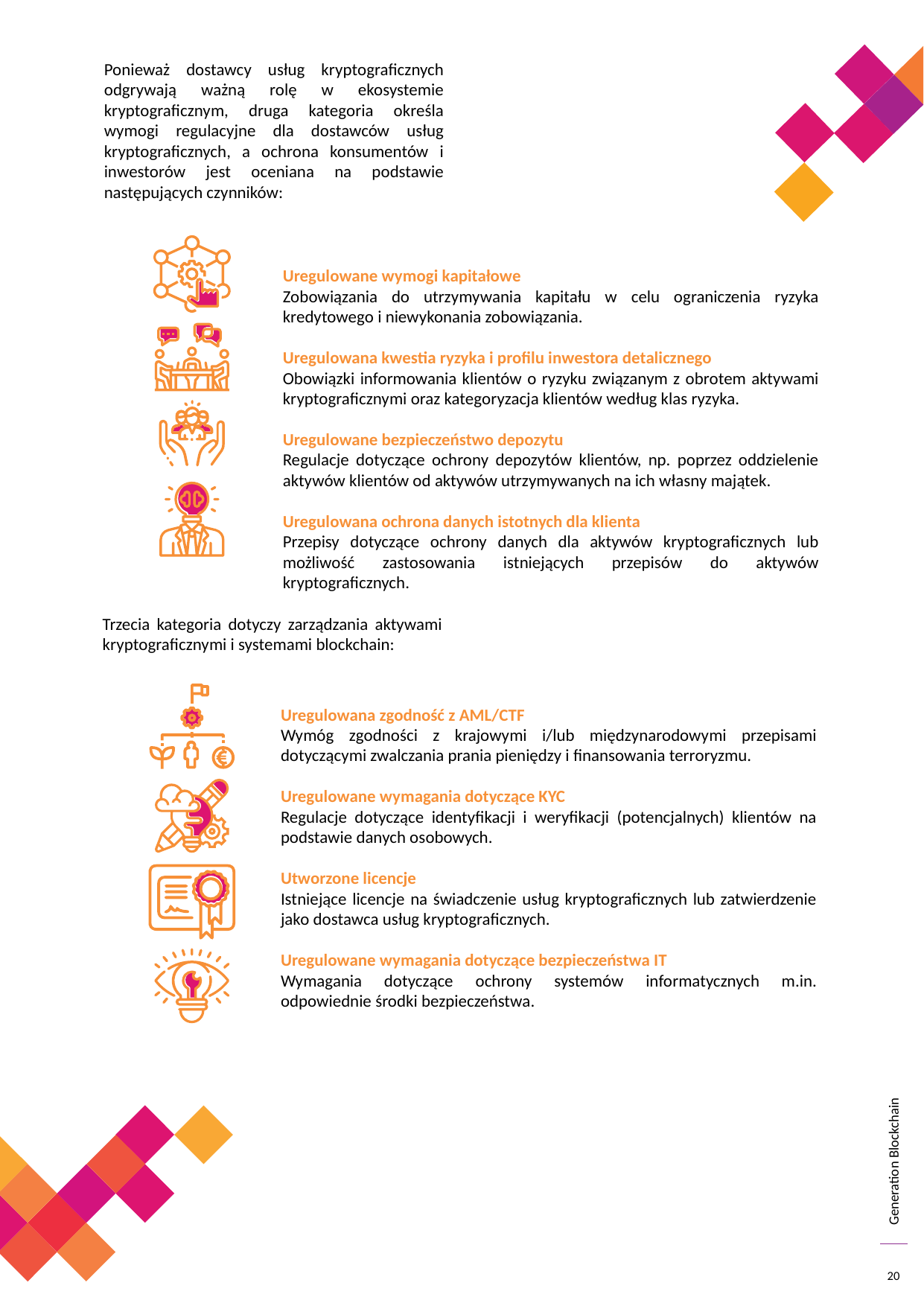

Ponieważ dostawcy usług kryptograficznych odgrywają ważną rolę w ekosystemie kryptograficznym, druga kategoria określa wymogi regulacyjne dla dostawców usług kryptograficznych, a ochrona konsumentów i inwestorów jest oceniana na podstawie następujących czynników:

Uregulowane wymogi kapitałowe
Zobowiązania do utrzymywania kapitału w celu ograniczenia ryzyka kredytowego i niewykonania zobowiązania.

Uregulowana kwestia ryzyka i profilu inwestora detalicznego
Obowiązki informowania klientów o ryzyku związanym z obrotem aktywami kryptograficznymi oraz kategoryzacja klientów według klas ryzyka.

Uregulowane bezpieczeństwo depozytu
Regulacje dotyczące ochrony depozytów klientów, np. poprzez oddzielenie aktywów klientów od aktywów utrzymywanych na ich własny majątek.

Uregulowana ochrona danych istotnych dla klienta
Przepisy dotyczące ochrony danych dla aktywów kryptograficznych lub możliwość zastosowania istniejących przepisów do aktywów kryptograficznych.

Trzecia kategoria dotyczy zarządzania aktywami kryptograficznymi i systemami blockchain:

Uregulowana zgodność z AML/CTF
Wymóg zgodności z krajowymi i/lub międzynarodowymi przepisami dotyczącymi zwalczania prania pieniędzy i finansowania terroryzmu.

Uregulowane wymagania dotyczące KYC
Regulacje dotyczące identyfikacji i weryfikacji (potencjalnych) klientów na podstawie danych osobowych.

Utworzone licencje
Istniejące licencje na świadczenie usług kryptograficznych lub zatwierdzenie jako dostawca usług kryptograficznych.

Uregulowane wymagania dotyczące bezpieczeństwa IT
Wymagania dotyczące ochrony systemów informatycznych m.in. odpowiednie środki bezpieczeństwa.

20